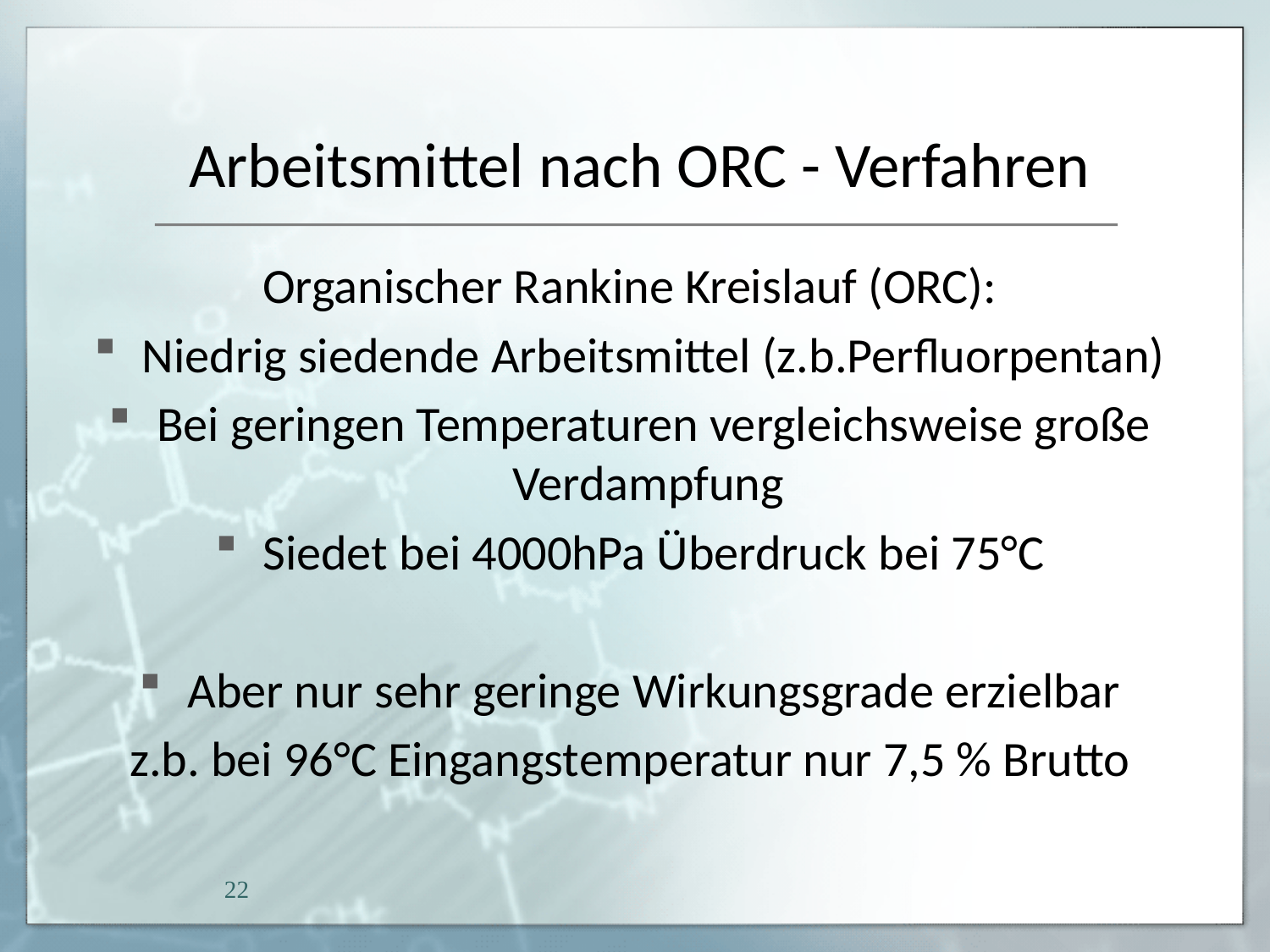

# Arbeitsmittel nach ORC - Verfahren
Organischer Rankine Kreislauf (ORC):
Niedrig siedende Arbeitsmittel (z.b.Perfluorpentan)
Bei geringen Temperaturen vergleichsweise große Verdampfung
Siedet bei 4000hPa Überdruck bei 75°C

Aber nur sehr geringe Wirkungsgrade erzielbar
z.b. bei 96°C Eingangstemperatur nur 7,5 % Brutto

22